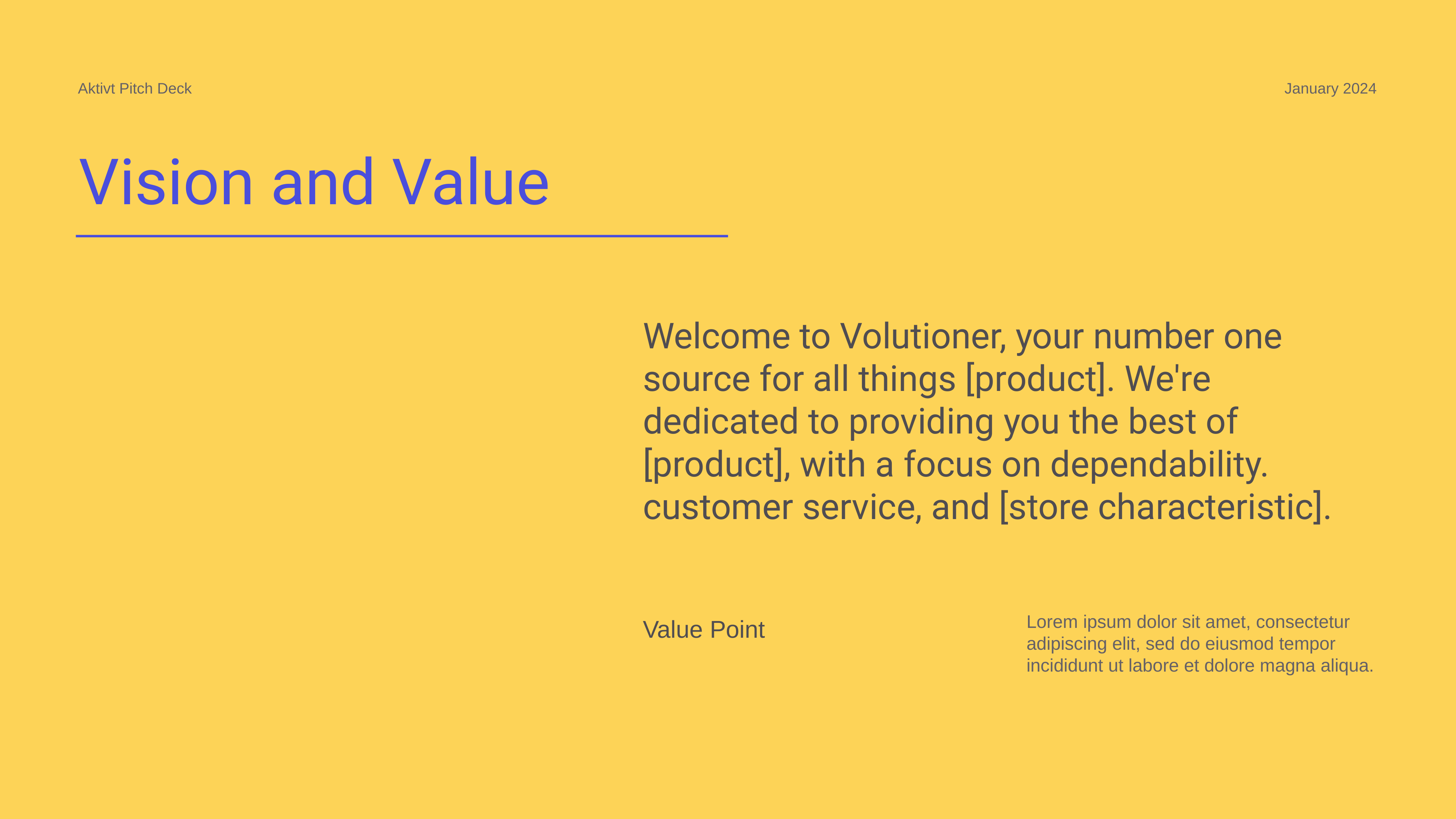

Aktivt Pitch Deck
January 2024
Vision and Value

Welcome to Volutioner, your number one source for all things [product]. We're dedicated to providing you the best of [product], with a focus on dependability. customer service, and [store characteristic].
Value Point
Lorem ipsum dolor sit amet, consectetur adipiscing elit, sed do eiusmod tempor incididunt ut labore et dolore magna aliqua.